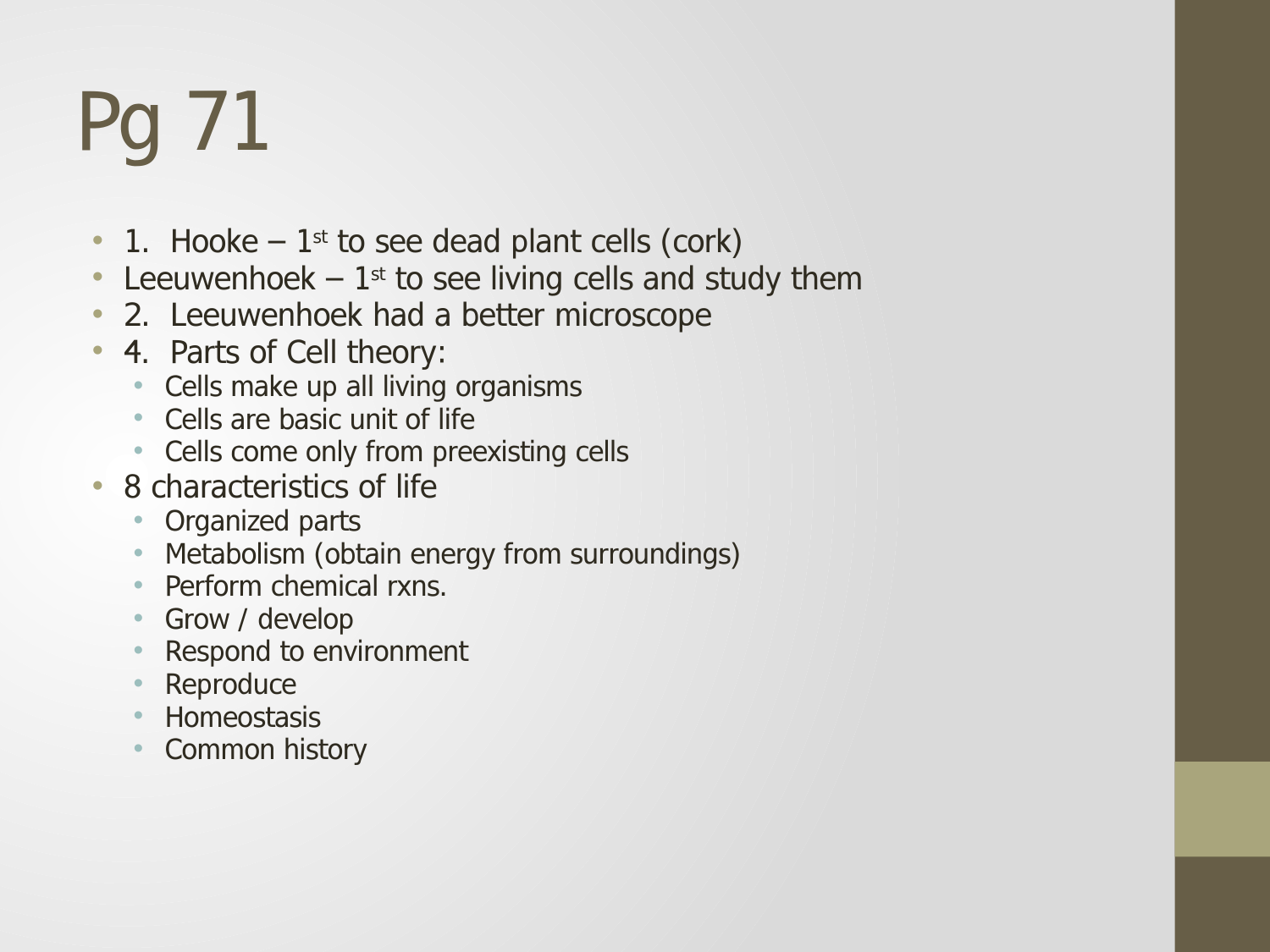

# Pg 71
1.  Hooke – 1st to see dead plant cells (cork)
Leeuwenhoek – 1st to see living cells and study them
2.  Leeuwenhoek had a better microscope
4.  Parts of Cell theory:
Cells make up all living organisms
Cells are basic unit of life
Cells come only from preexisting cells
8 characteristics of life
Organized parts
Metabolism (obtain energy from surroundings)
Perform chemical rxns.
Grow / develop
Respond to environment
Reproduce
Homeostasis
Common history